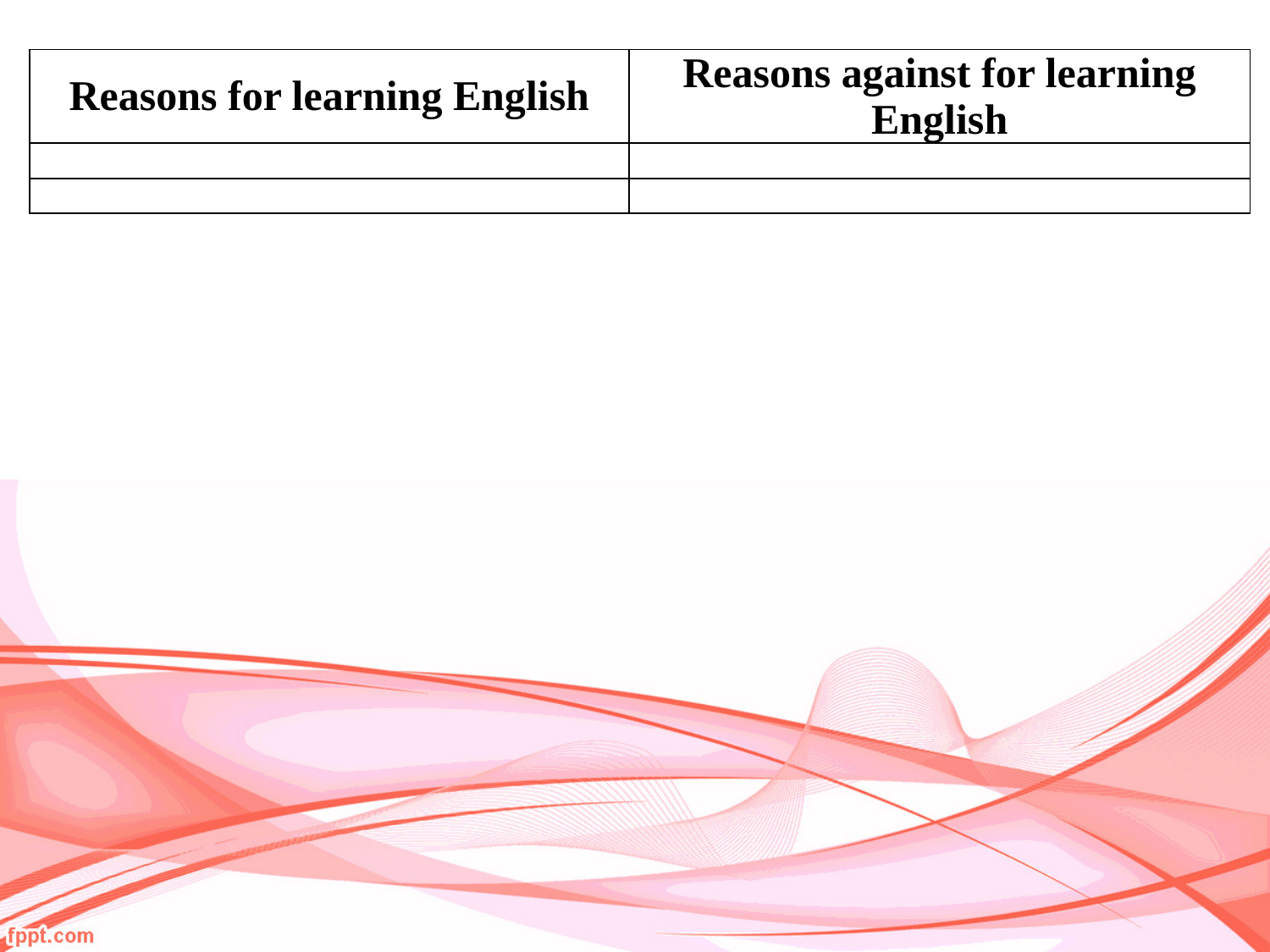

| Reasons for learning English | Reasons against for learning English |
| --- | --- |
|  |  |
|  |  |